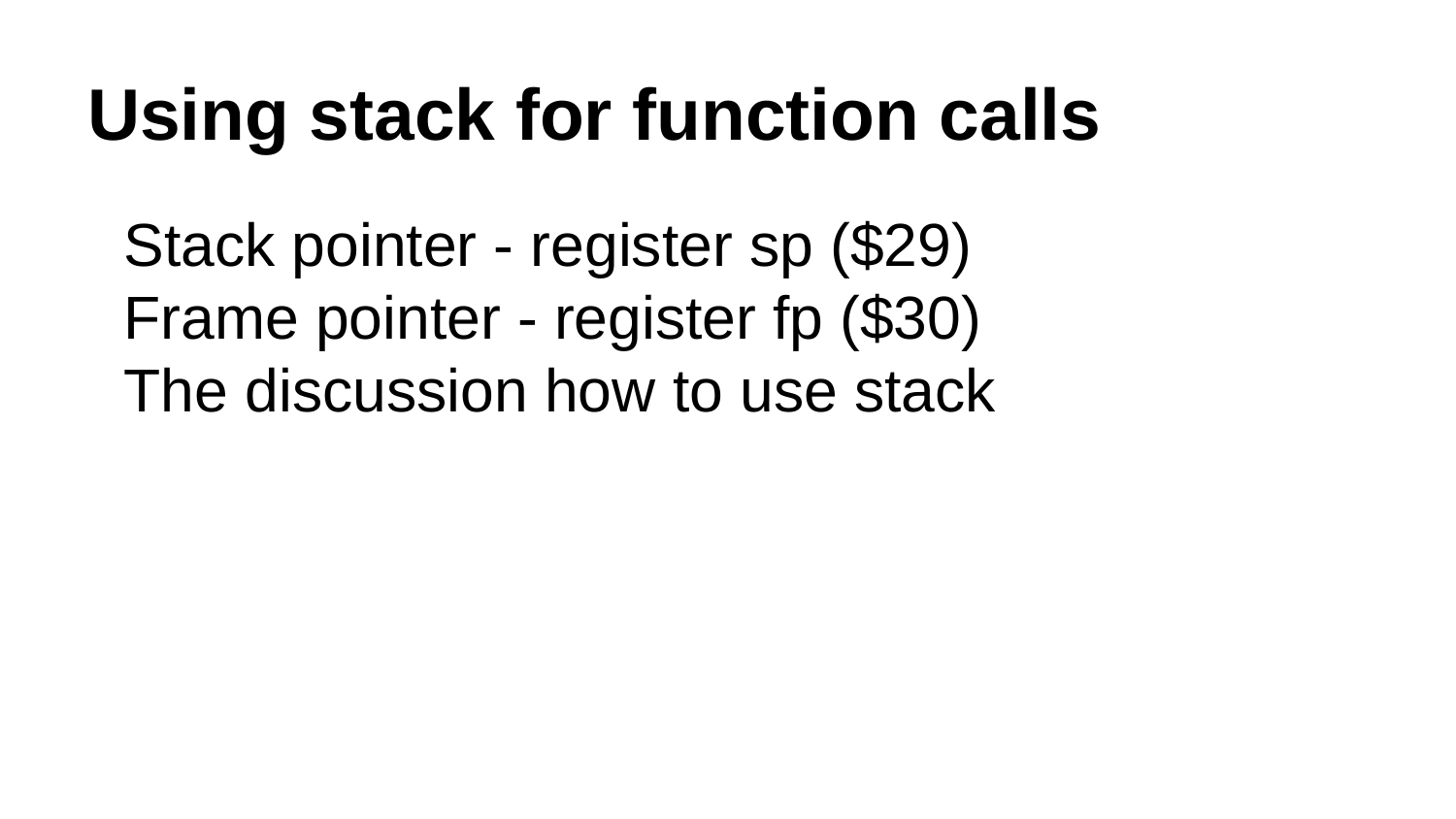

# Using stack for function calls
Stack pointer - register sp ($29)
Frame pointer - register fp ($30)
The discussion how to use stack